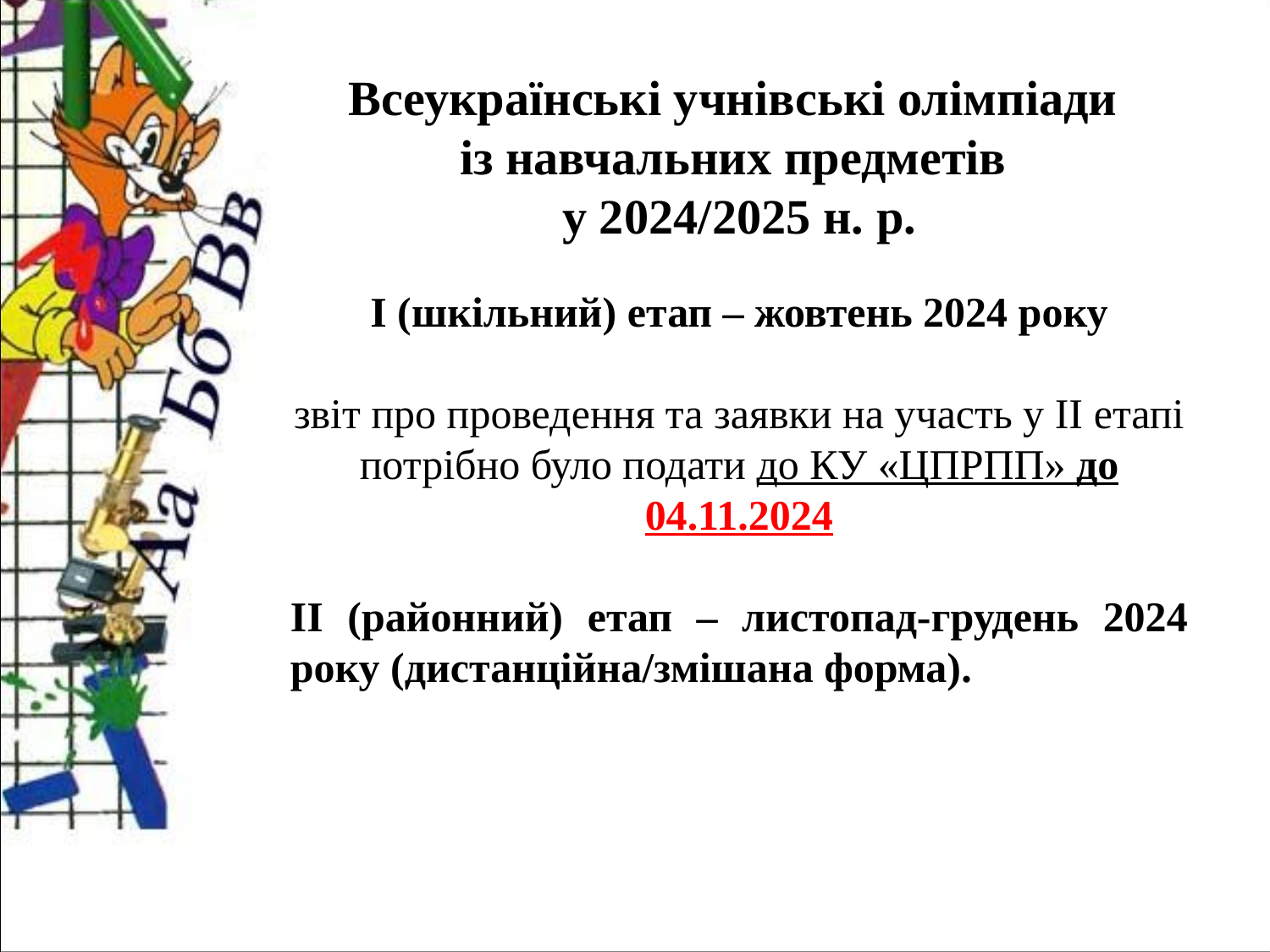

Всеукраїнські учнівські олімпіади
із навчальних предметів
у 2024/2025 н. р.

І (шкільний) етап – жовтень 2024 року

звіт про проведення та заявки на участь у ІІ етапі потрібно було подати до КУ «ЦПРПП» до 04.11.2024

ІІ (районний) етап – листопад-грудень 2024 року (дистанційна/змішана форма).